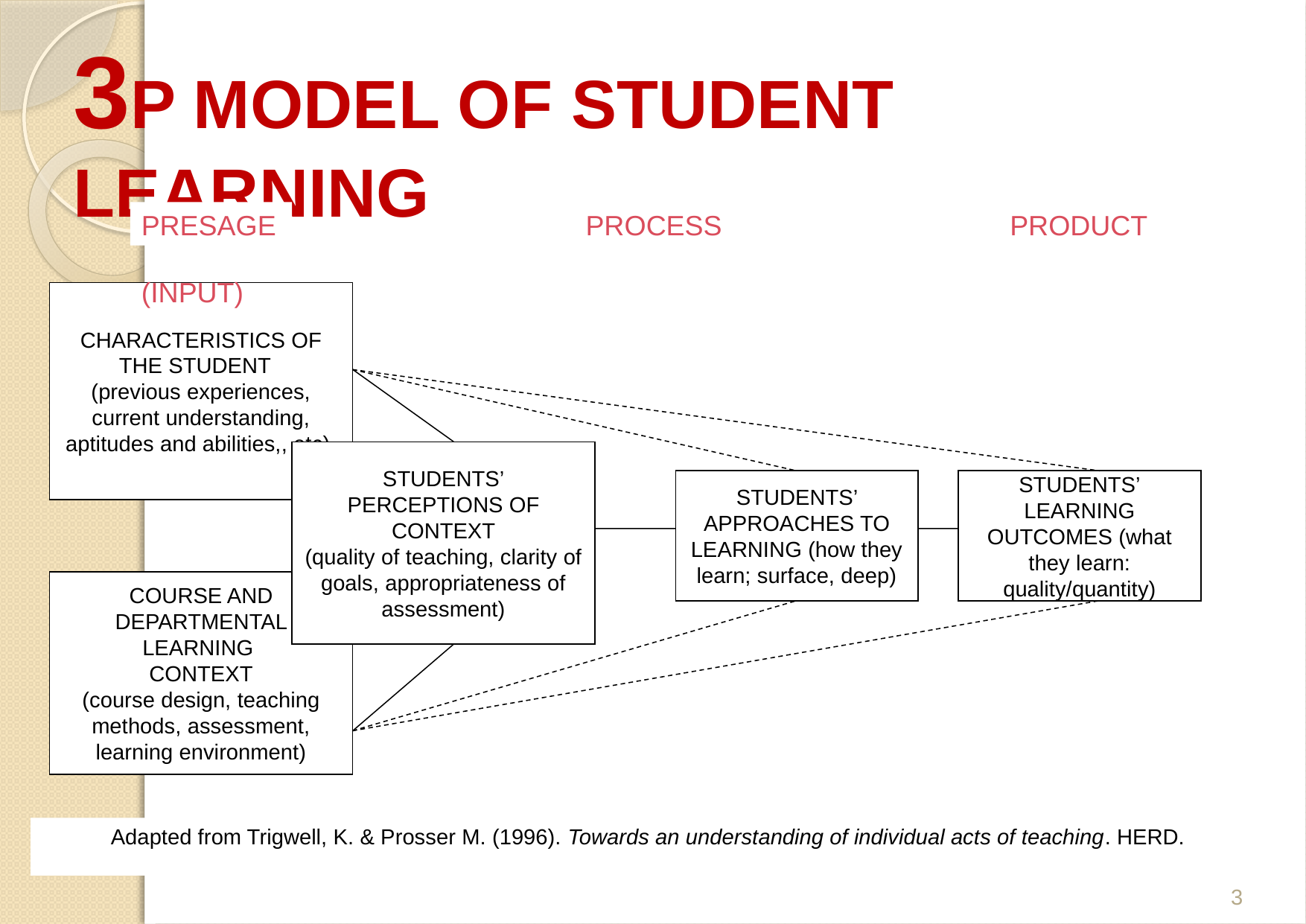

# 3P MODEL OF STUDENT LEARNING
PRESAGE      (INPUT)
PROCESS
PRODUCT
CHARACTERISTICS OF THE STUDENT
(previous experiences, current understanding, aptitudes and abilities,, etc)

STUDENTS’
PERCEPTIONS OF CONTEXT
(quality of teaching, clarity of goals, appropriateness of assessment)
STUDENTS’ APPROACHES TO LEARNING (how they learn; surface, deep)
STUDENTS’
LEARNING OUTCOMES (what they learn: quality/quantity)

COURSE AND DEPARTMENTAL LEARNING
CONTEXT
(course design, teaching methods, assessment, learning environment)

Adapted from Trigwell, K. & Prosser M. (1996). Towards an understanding of individual acts of teaching. HERD.
3